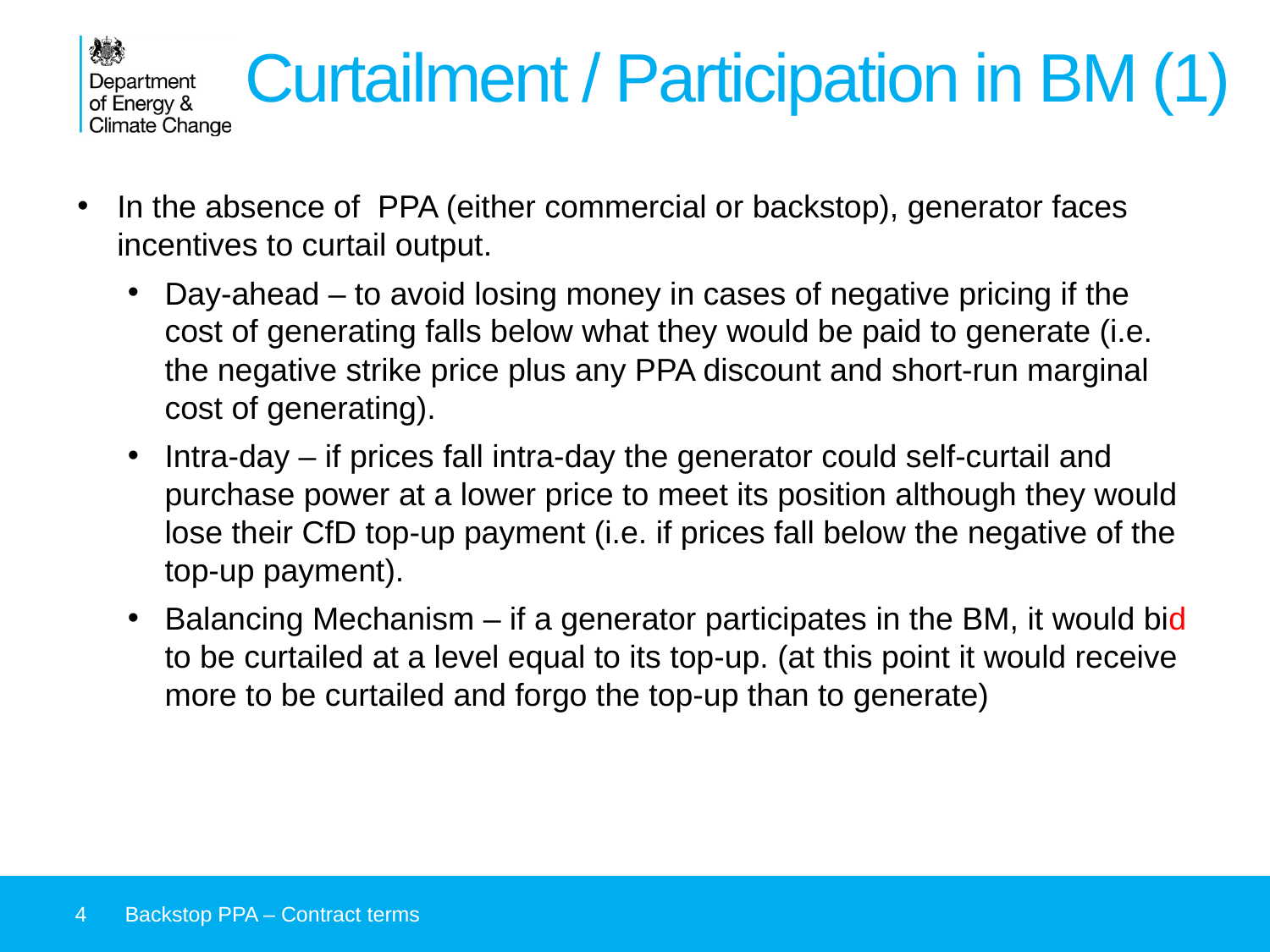

# Curtailment / Participation in BM (1)
In the absence of  PPA (either commercial or backstop), generator faces incentives to curtail output.
Day-ahead – to avoid losing money in cases of negative pricing if the cost of generating falls below what they would be paid to generate (i.e. the negative strike price plus any PPA discount and short-run marginal cost of generating).
Intra-day – if prices fall intra-day the generator could self-curtail and purchase power at a lower price to meet its position although they would lose their CfD top-up payment (i.e. if prices fall below the negative of the top-up payment).
Balancing Mechanism – if a generator participates in the BM, it would bid to be curtailed at a level equal to its top-up. (at this point it would receive more to be curtailed and forgo the top-up than to generate)

4
Backstop PPA – Contract terms